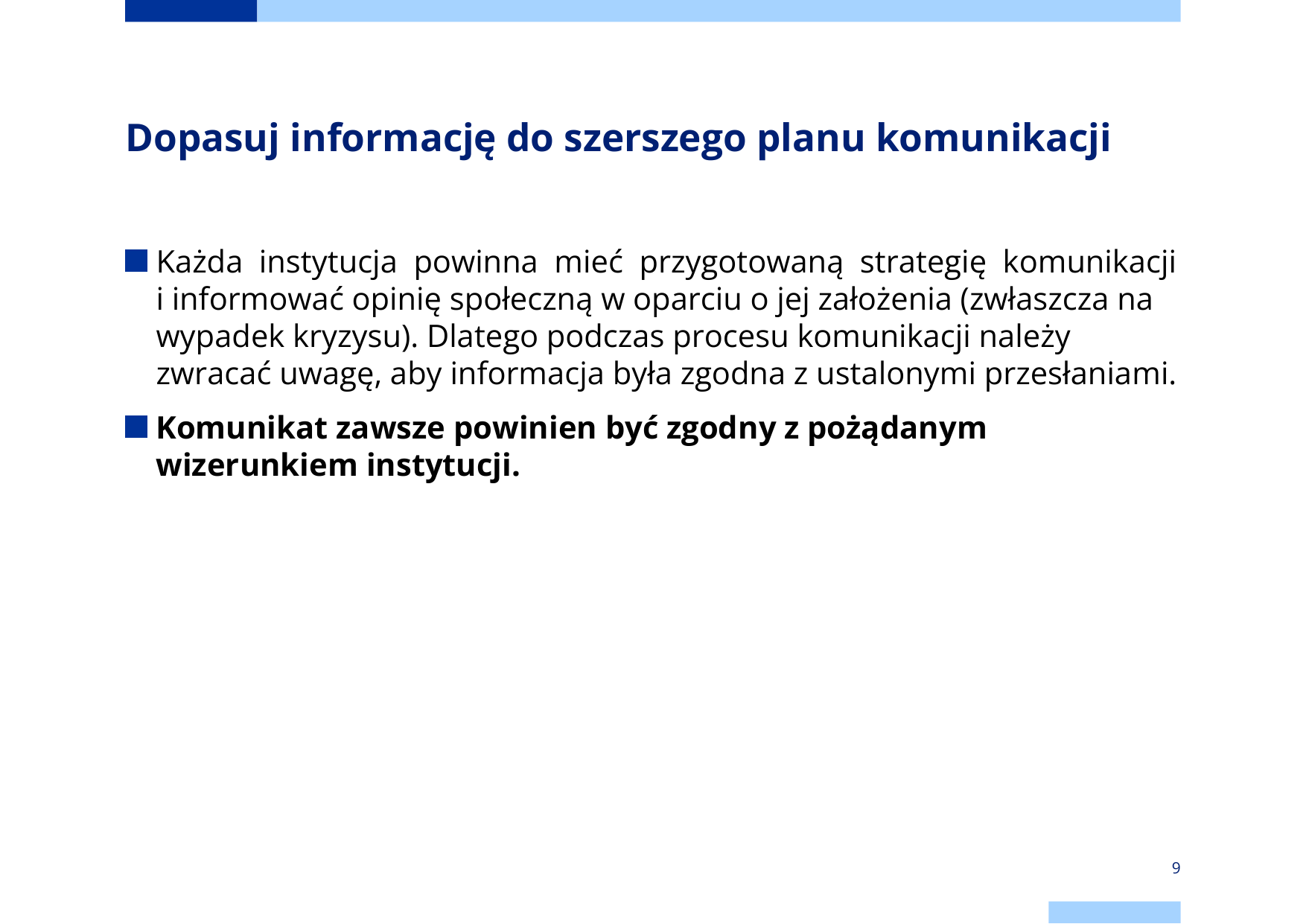

# Dopasuj informację do szerszego planu komunikacji
Każda  instytucja  powinna  mieć  przygotowaną  strategię  komunikacji i informować opinię społeczną w oparciu o jej założenia (zwłaszcza na wypadek kryzysu). Dlatego podczas procesu komunikacji należy zwracać uwagę, aby informacja była zgodna z ustalonymi przesłaniami.
Komunikat zawsze powinien być zgodny z pożądanym wizerunkiem instytucji.

9